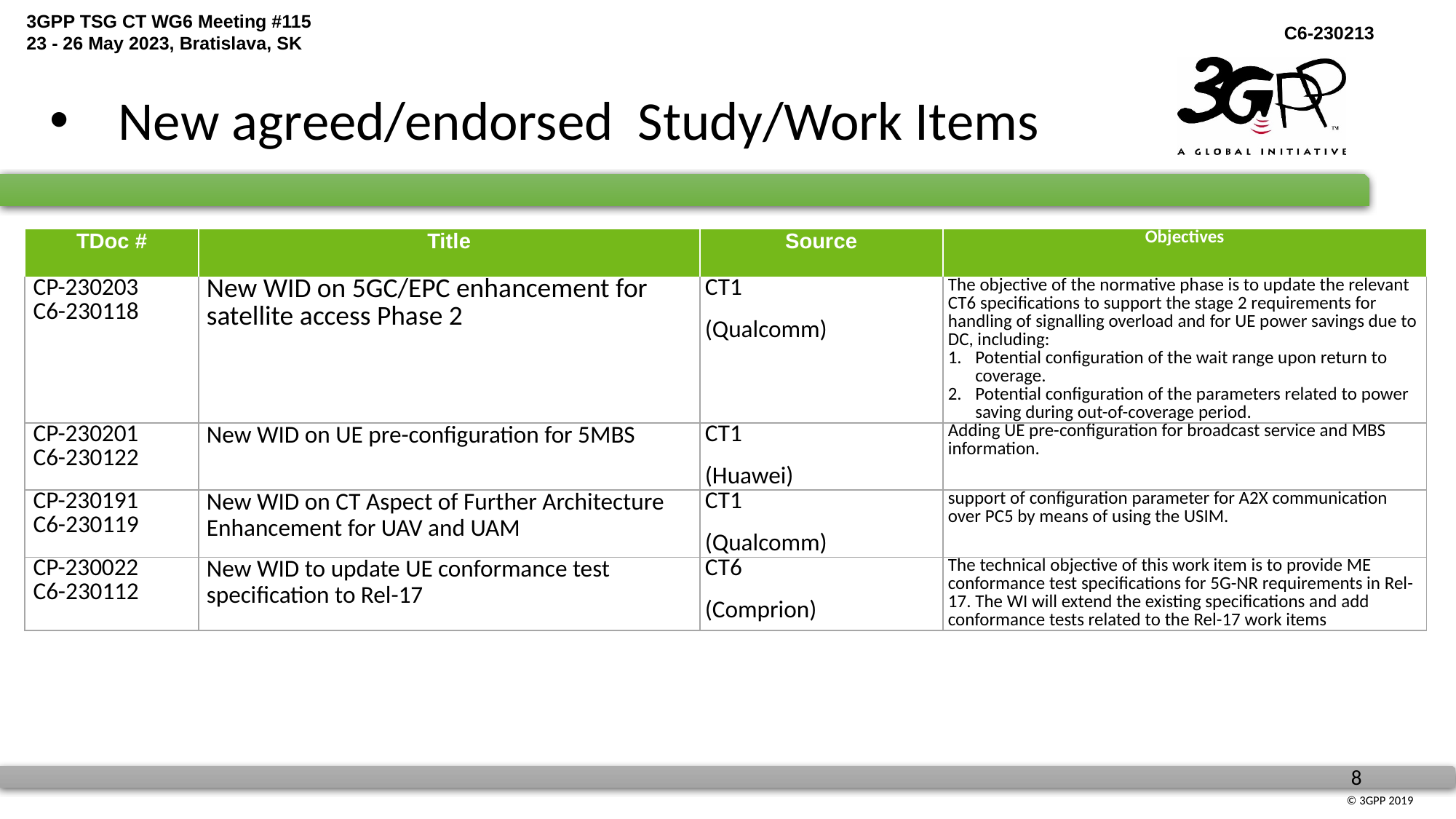

# New agreed/endorsed  Study/Work Items
| TDoc # | Title | Source | Objectives |
| --- | --- | --- | --- |
| CP-230203 C6-230118 | New WID on 5GC/EPC enhancement for satellite access Phase 2 | CT1 (Qualcomm) | The objective of the normative phase is to update the relevant CT6 specifications to support the stage 2 requirements for handling of signalling overload and for UE power savings due to DC, including: Potential configuration of the wait range upon return to coverage. Potential configuration of the parameters related to power saving during out-of-coverage period. |
| CP-230201 C6-230122 | New WID on UE pre-configuration for 5MBS | CT1 (Huawei) | Adding UE pre-configuration for broadcast service and MBS information. |
| CP-230191 C6-230119 | New WID on CT Aspect of Further Architecture Enhancement for UAV and UAM | CT1 (Qualcomm) | support of configuration parameter for A2X communication over PC5 by means of using the USIM. |
| CP-230022 C6-230112 | New WID to update UE conformance test specification to Rel-17 | CT6 (Comprion) | The technical objective of this work item is to provide ME conformance test specifications for 5G-NR requirements in Rel-17. The WI will extend the existing specifications and add conformance tests related to the Rel-17 work items |